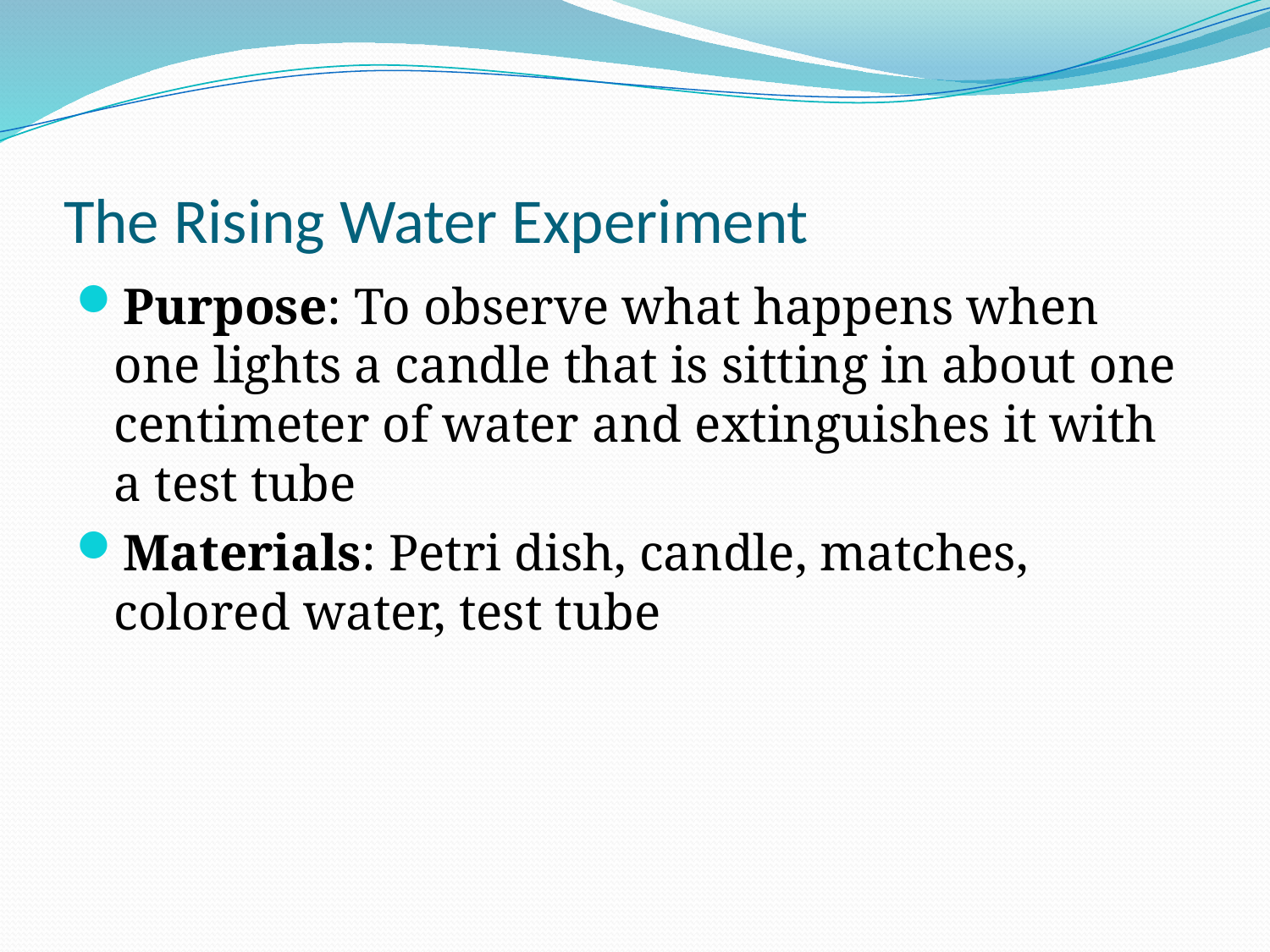

# The Rising Water Experiment
Purpose: To observe what happens when one lights a candle that is sitting in about one centimeter of water and extinguishes it with a test tube
Materials: Petri dish, candle, matches, colored water, test tube